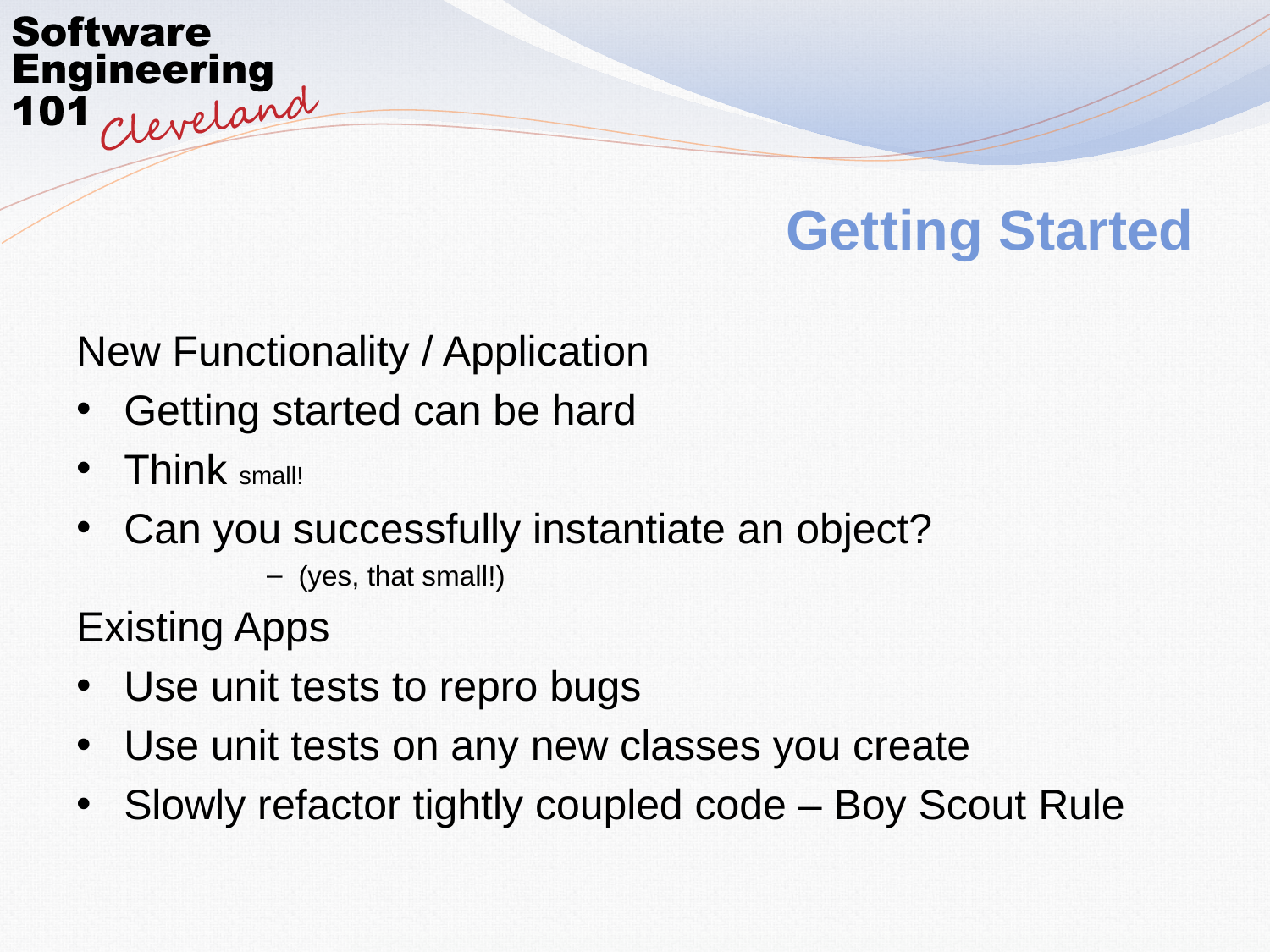

# Getting Started
New Functionality / Application
Getting started can be hard
Think small!
Can you successfully instantiate an object?
(yes, that small!)
Existing Apps
Use unit tests to repro bugs
Use unit tests on any new classes you create
Slowly refactor tightly coupled code – Boy Scout Rule